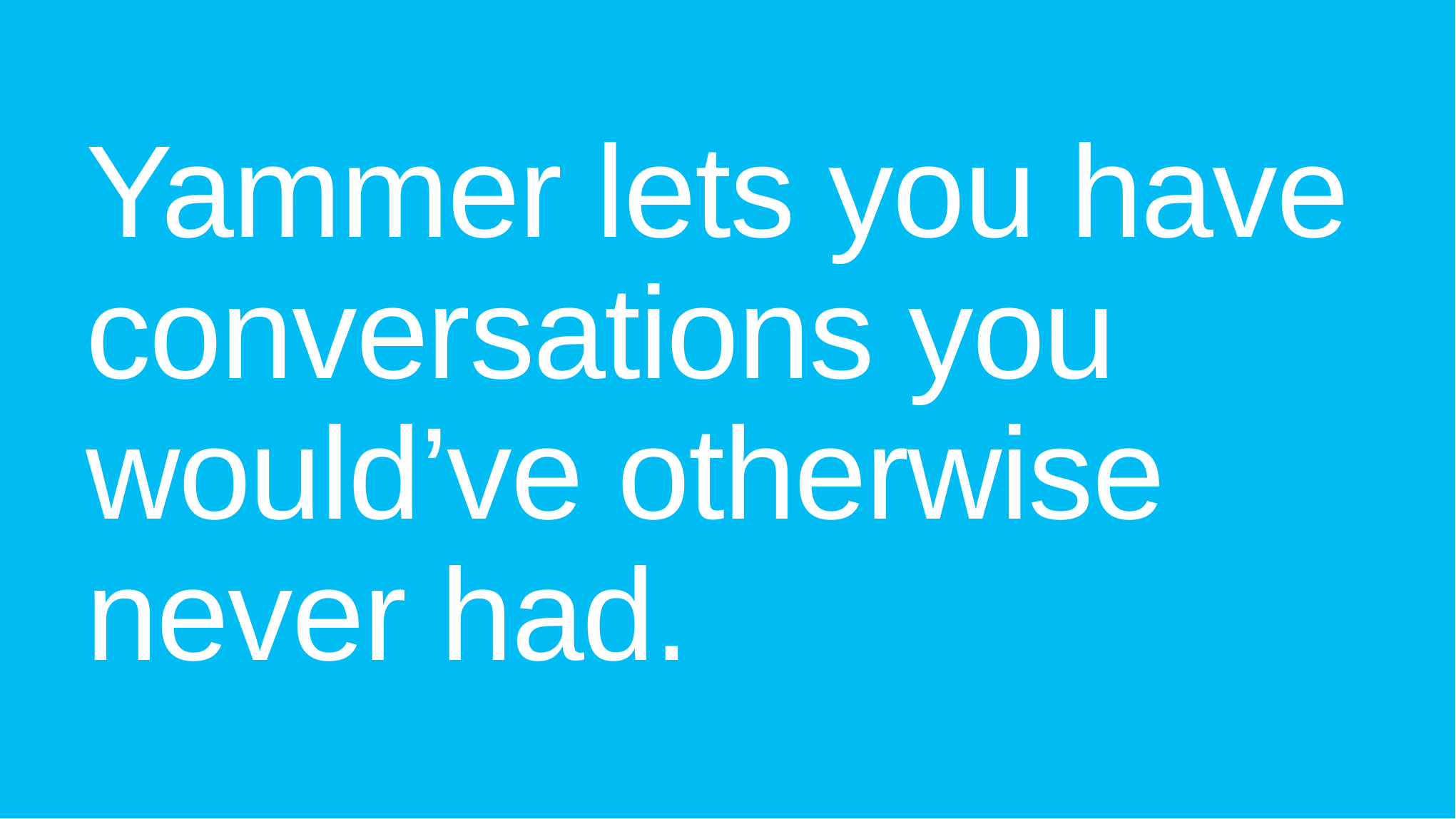

Yammer lets you have conversations you would’ve otherwise never had.